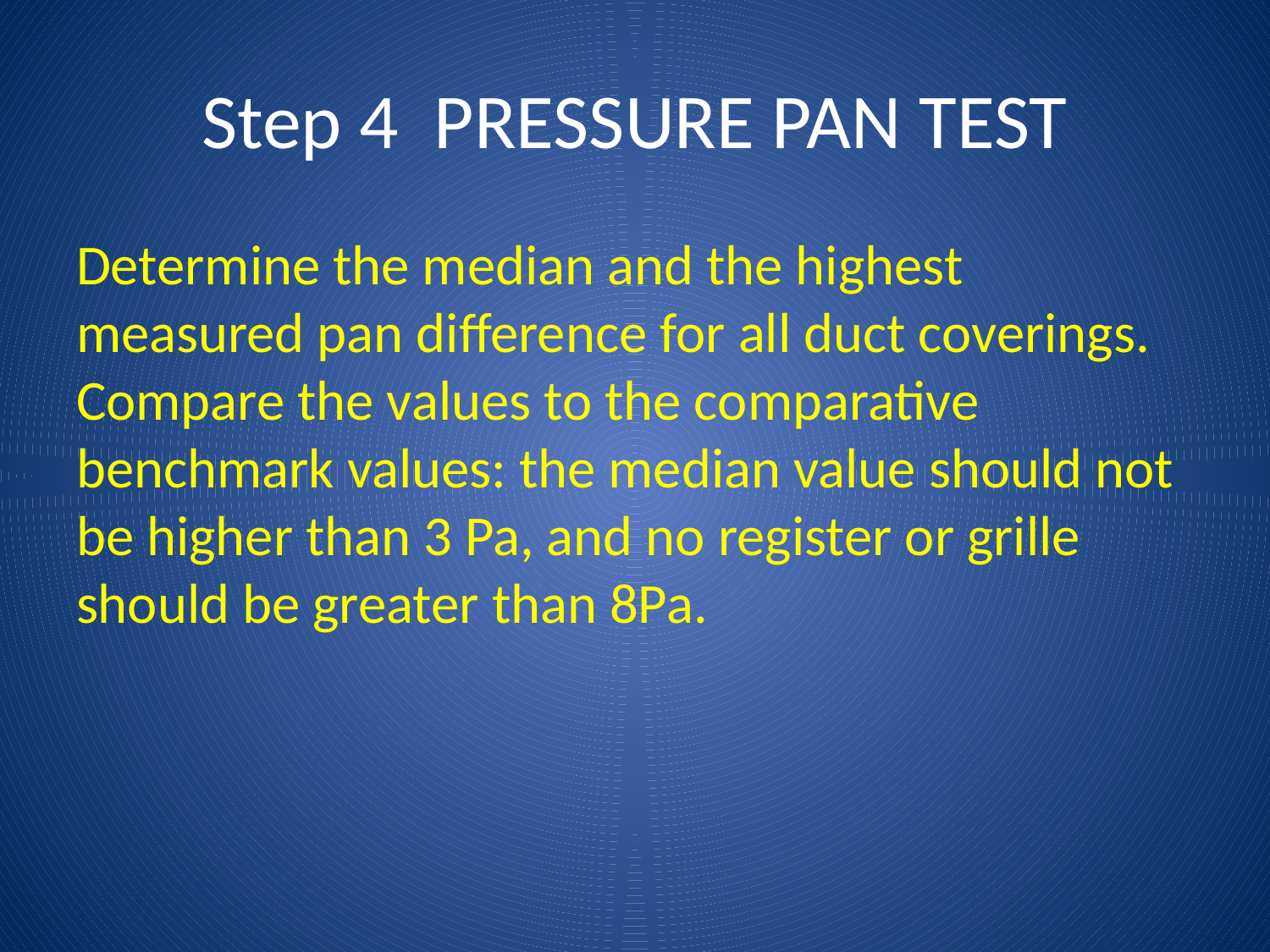

# Step 4  PRESSURE PAN TEST
Determine the median and the highest measured pan difference for all duct coverings.  Compare the values to the comparative benchmark values: the median value should not be higher than 3 Pa, and no register or grille should be greater than 8Pa.